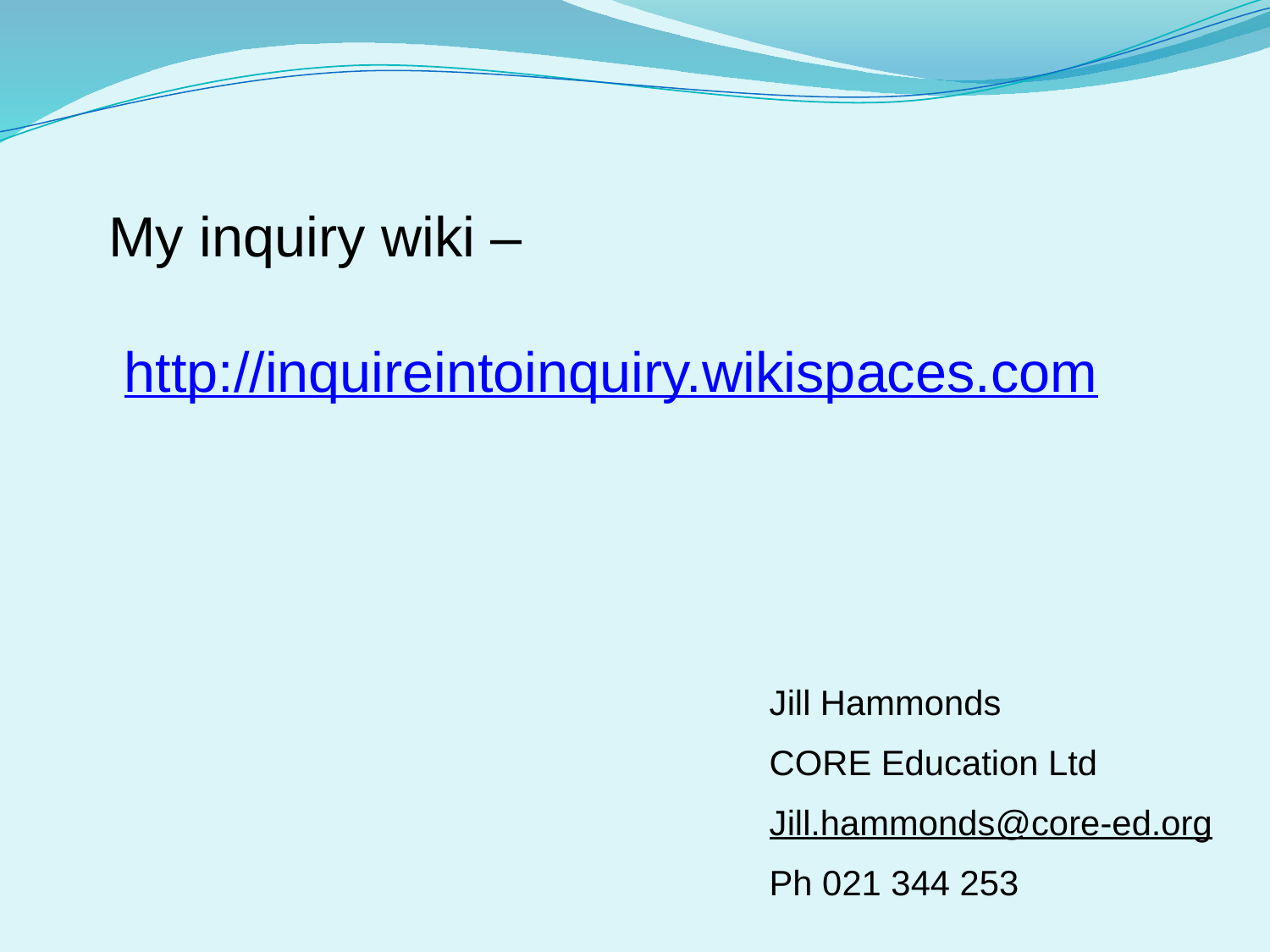

My inquiry wiki –

 http://inquireintoinquiry.wikispaces.com

Jill Hammonds
CORE Education Ltd
Jill.hammonds@core-ed.org
Ph 021 344 253